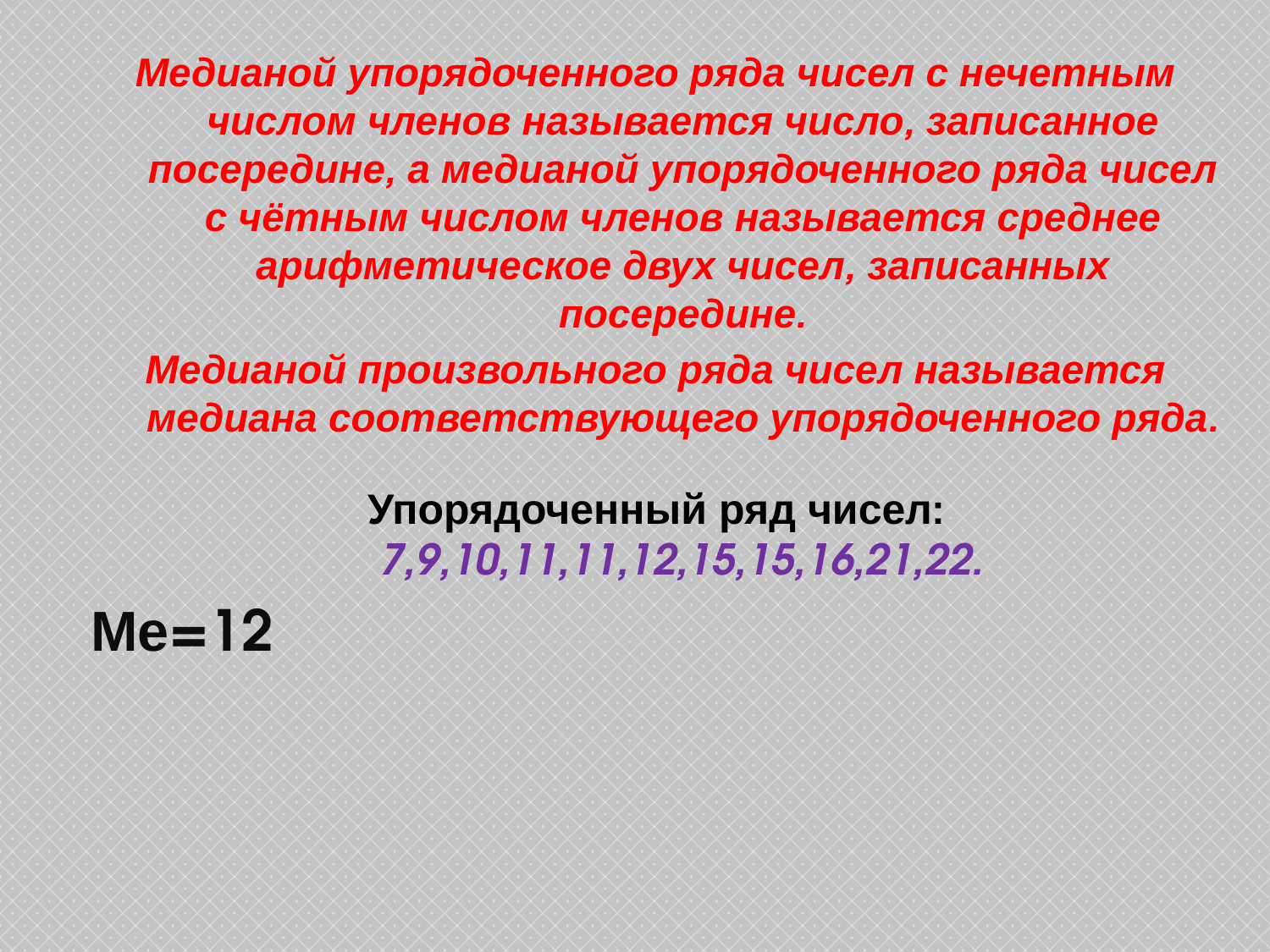

Медианой упорядоченного ряда чисел с нечетным числом членов называется число, записанное посередине, а медианой упорядоченного ряда чисел с чётным числом членов называется среднее арифметическое двух чисел, записанных посередине.
Медианой произвольного ряда чисел называется медиана соответствующего упорядоченного ряда.
Упорядоченный ряд чисел: 7,9,10,11,11,12,15,15,16,21,22.
Ме=12